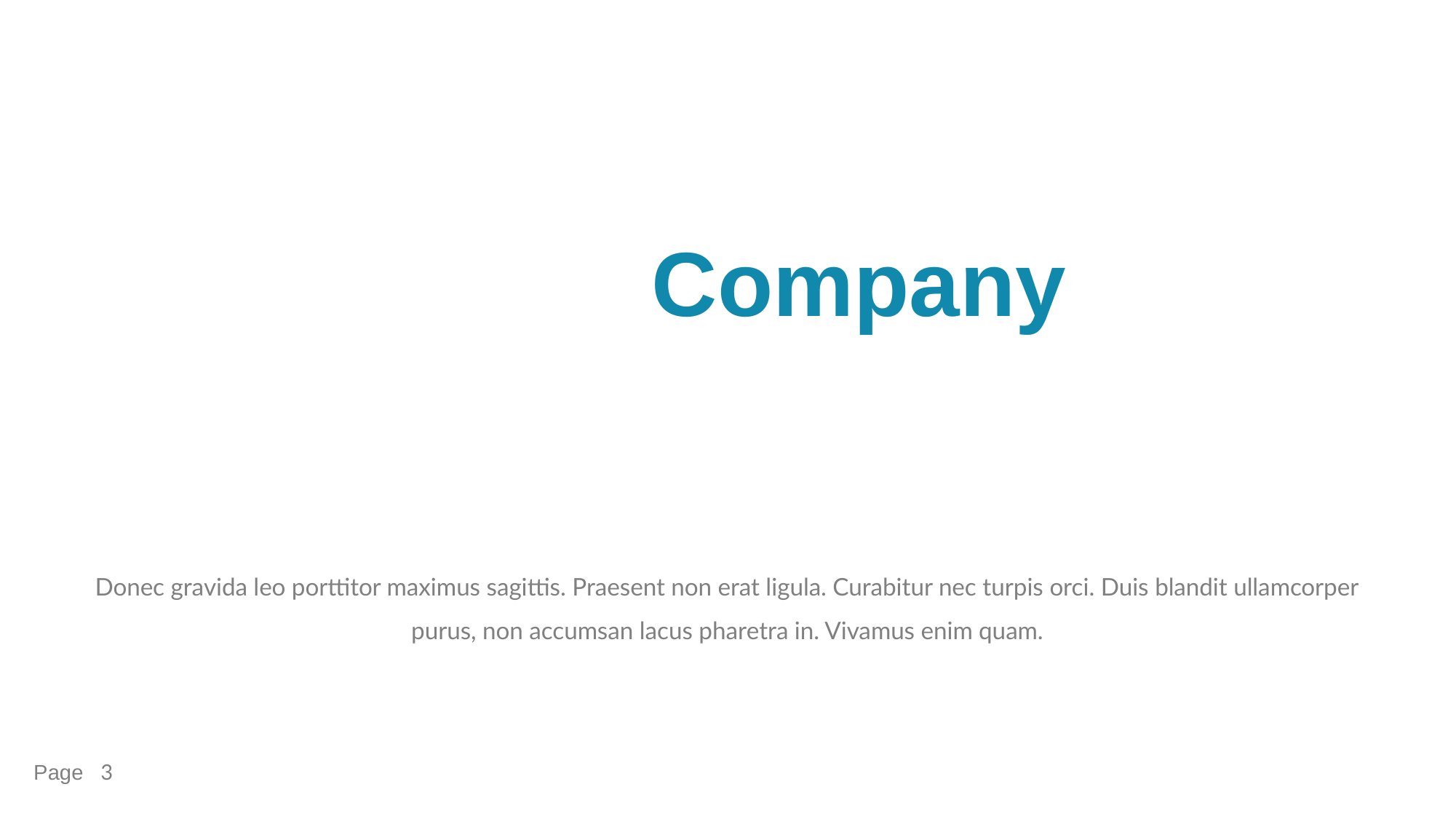

About Company
Donec gravida leo porttitor maximus sagittis. Praesent non erat ligula. Curabitur nec turpis orci. Duis blandit ullamcorper purus, non accumsan lacus pharetra in. Vivamus enim quam.